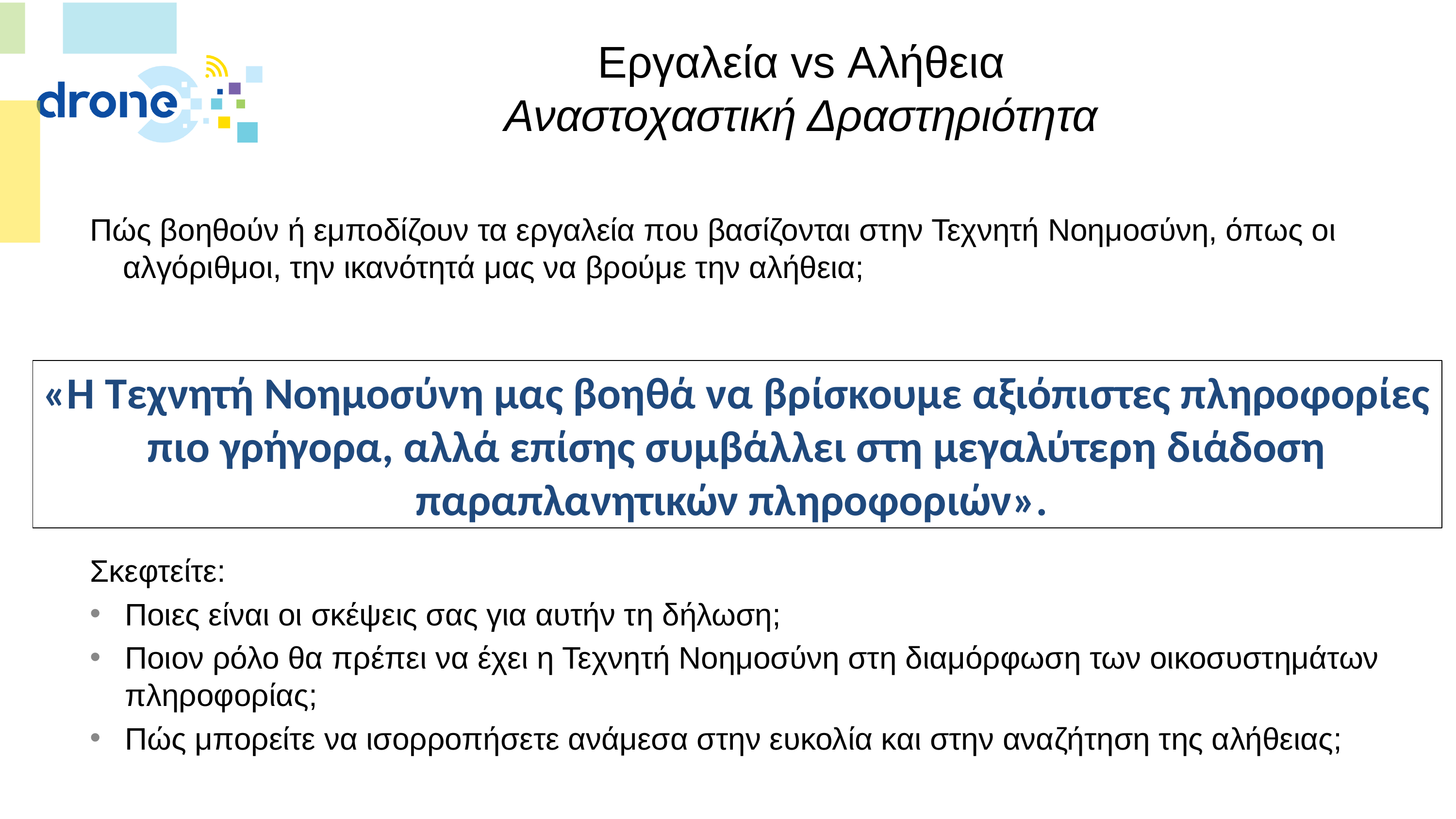

# Εργαλεία vs Αλήθεια Αναστοχαστική Δραστηριότητα

Πώς βοηθούν ή εμποδίζουν τα εργαλεία που βασίζονται στην Τεχνητή Νοημοσύνη, όπως οι αλγόριθμοι, την ικανότητά μας να βρούμε την αλήθεια;

Σκεφτείτε:
Ποιες είναι οι σκέψεις σας για αυτήν τη δήλωση;
Ποιον ρόλο θα πρέπει να έχει η Τεχνητή Νοημοσύνη στη διαμόρφωση των οικοσυστημάτων πληροφορίας;
Πώς μπορείτε να ισορροπήσετε ανάμεσα στην ευκολία και στην αναζήτηση της αλήθειας;
«Η Τεχνητή Νοημοσύνη μας βοηθά να βρίσκουμε αξιόπιστες πληροφορίες πιο γρήγορα, αλλά επίσης συμβάλλει στη μεγαλύτερη διάδοση παραπλανητικών πληροφοριών».